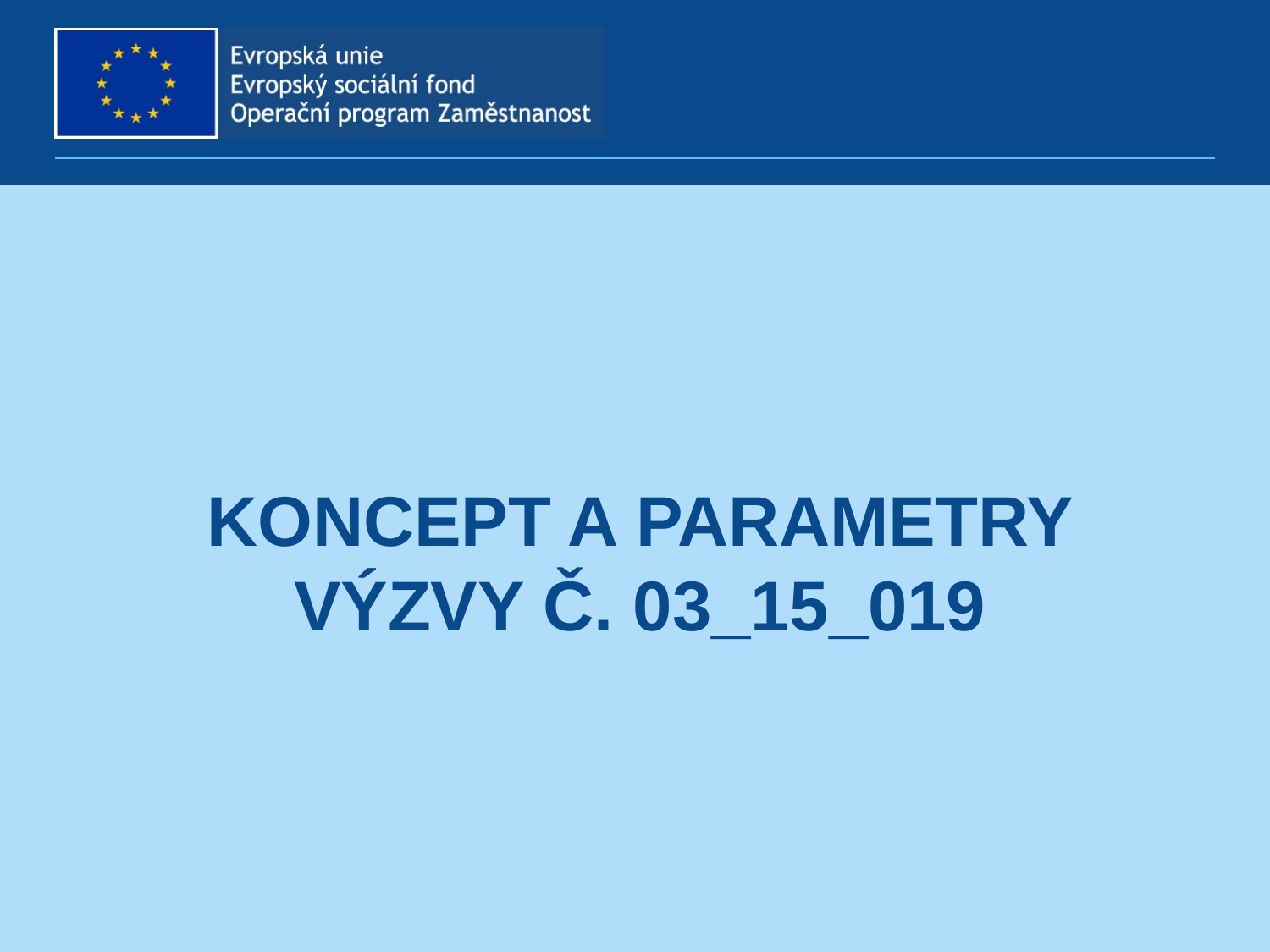

# Koncept a parametry výzvy č. 03_15_019